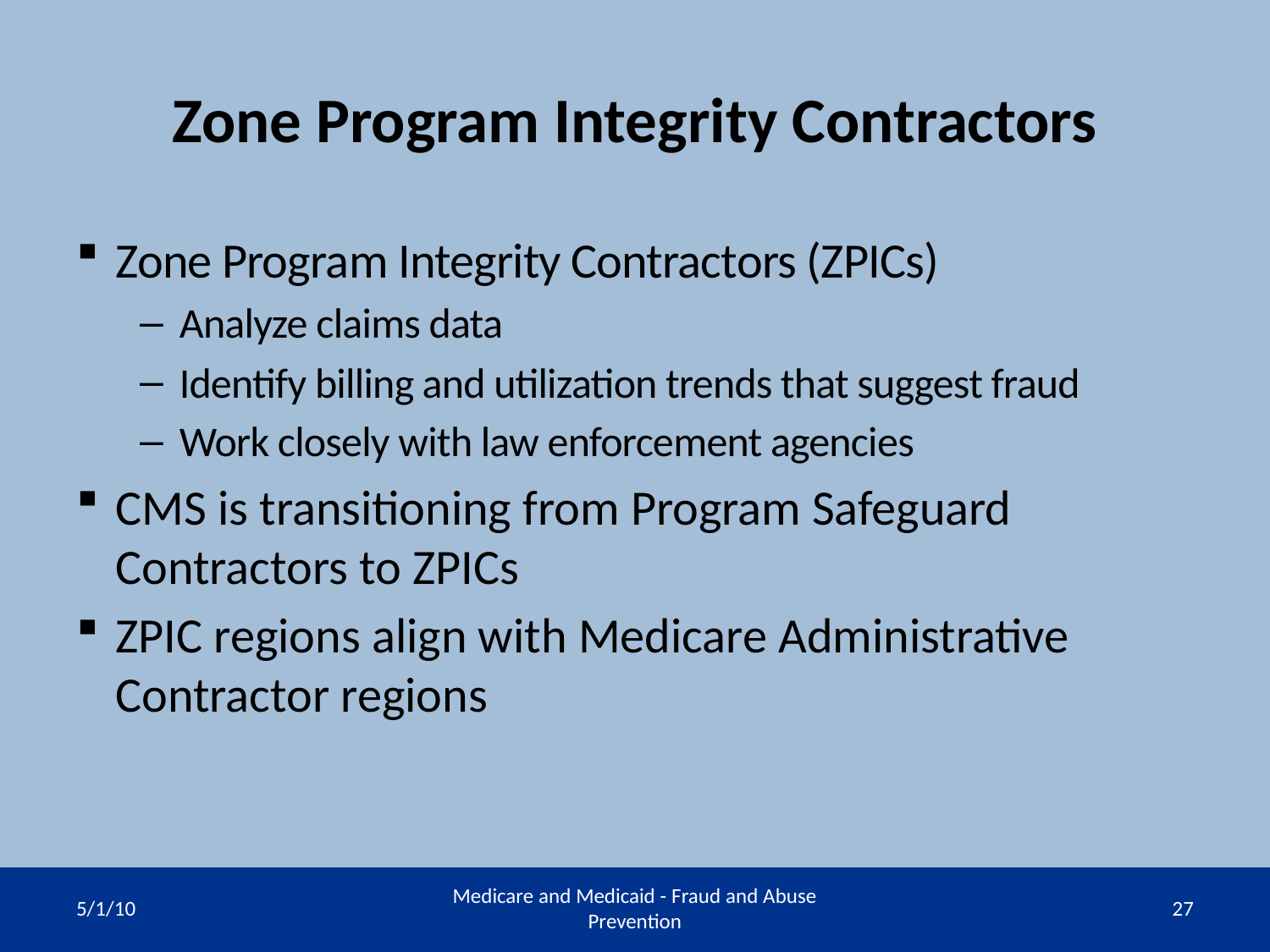

# Zone Program Integrity Contractors
Zone Program Integrity Contractors (ZPICs)
Analyze claims data
Identify billing and utilization trends that suggest fraud
Work closely with law enforcement agencies
CMS is transitioning from Program Safeguard Contractors to ZPICs
ZPIC regions align with Medicare Administrative Contractor regions

5/1/10
Medicare and Medicaid - Fraud and Abuse Prevention
27